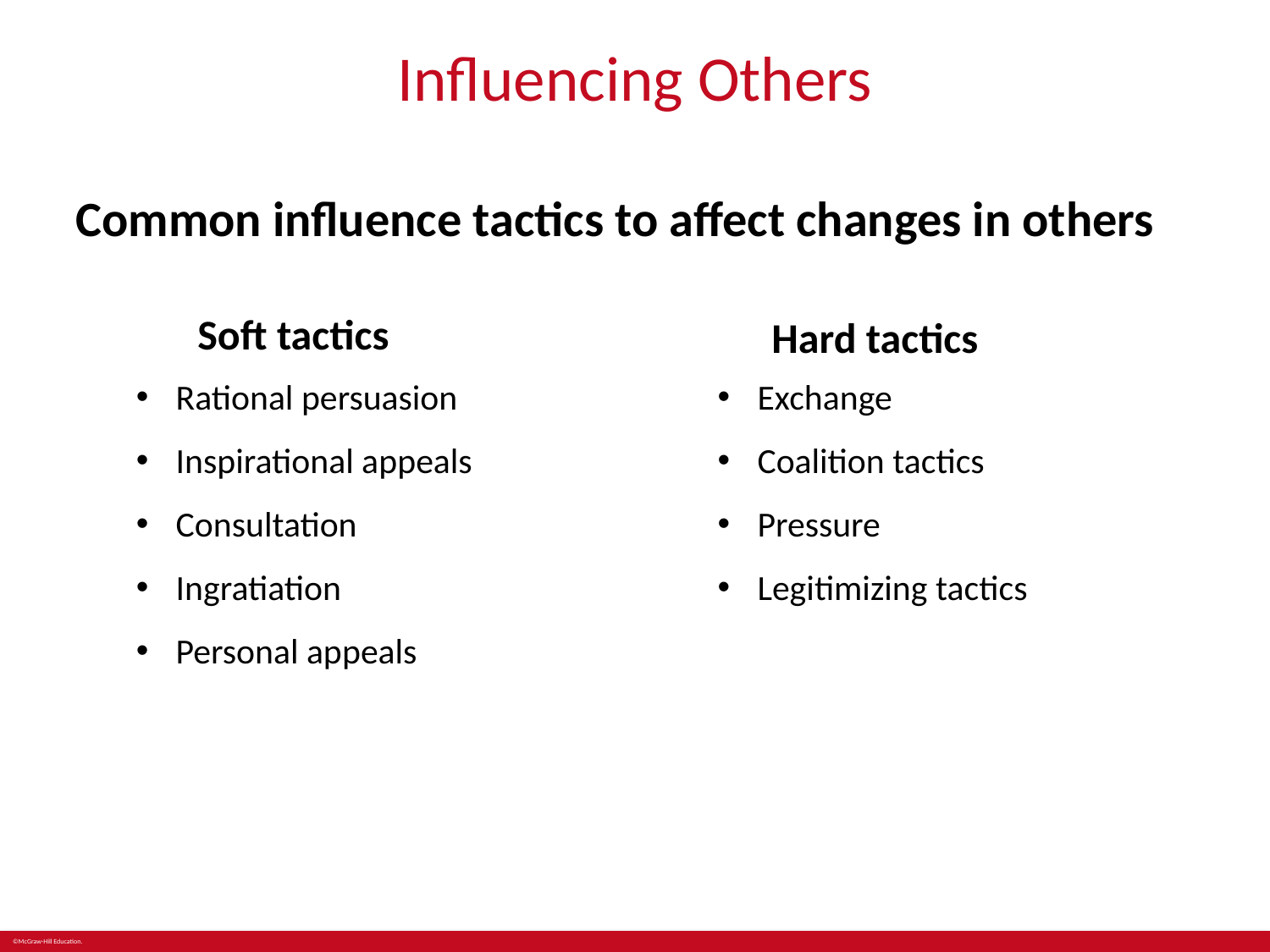

# Influencing Others
Common influence tactics to affect changes in others
Soft tactics
Hard tactics
Exchange
Coalition tactics
Pressure
Legitimizing tactics
Rational persuasion
Inspirational appeals
Consultation
Ingratiation
Personal appeals